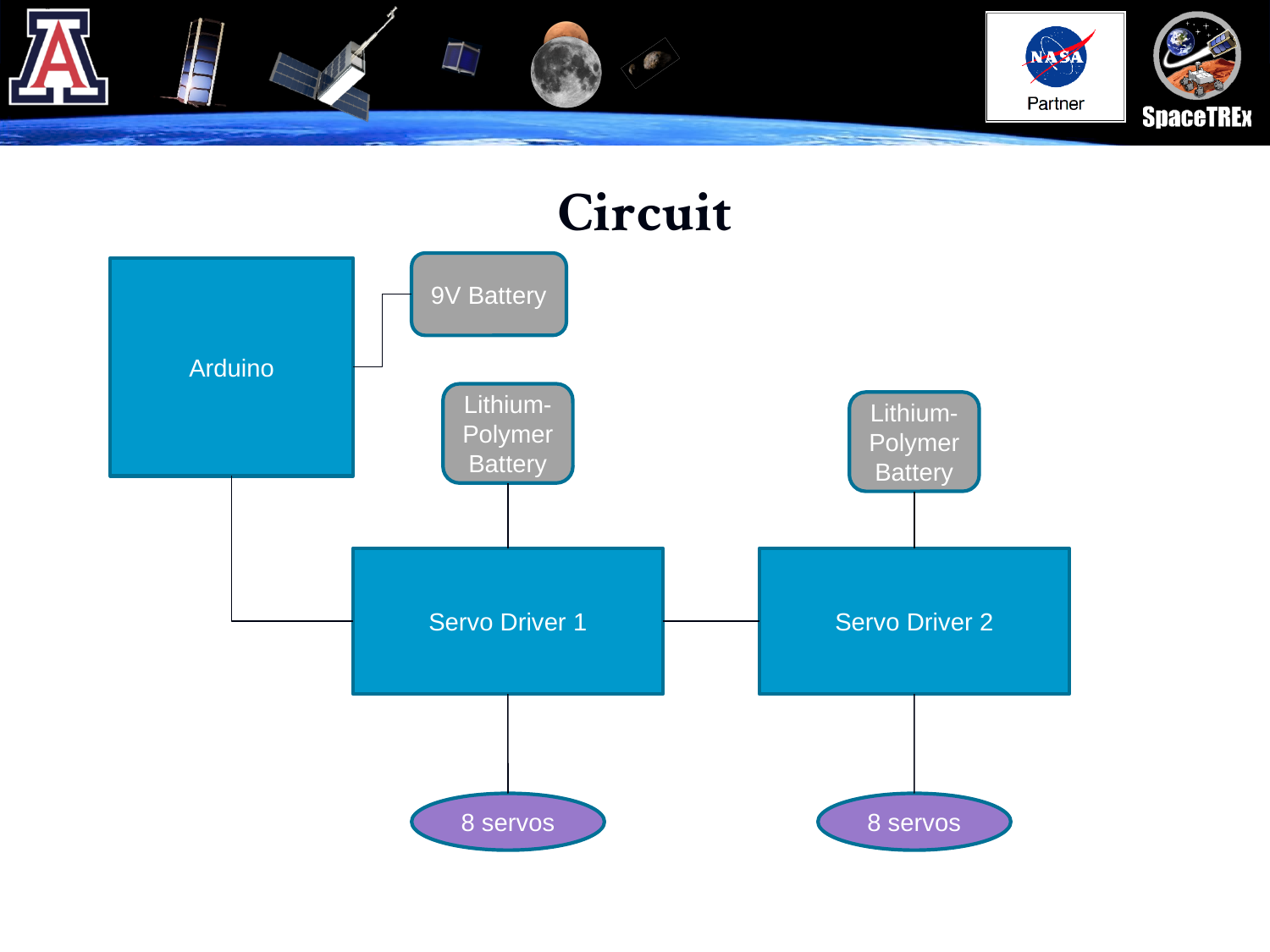

# Circuit
9V Battery
Arduino
Lithium-Polymer Battery
Lithium-Polymer Battery
Servo Driver 2
Servo Driver 1
8 servos
8 servos